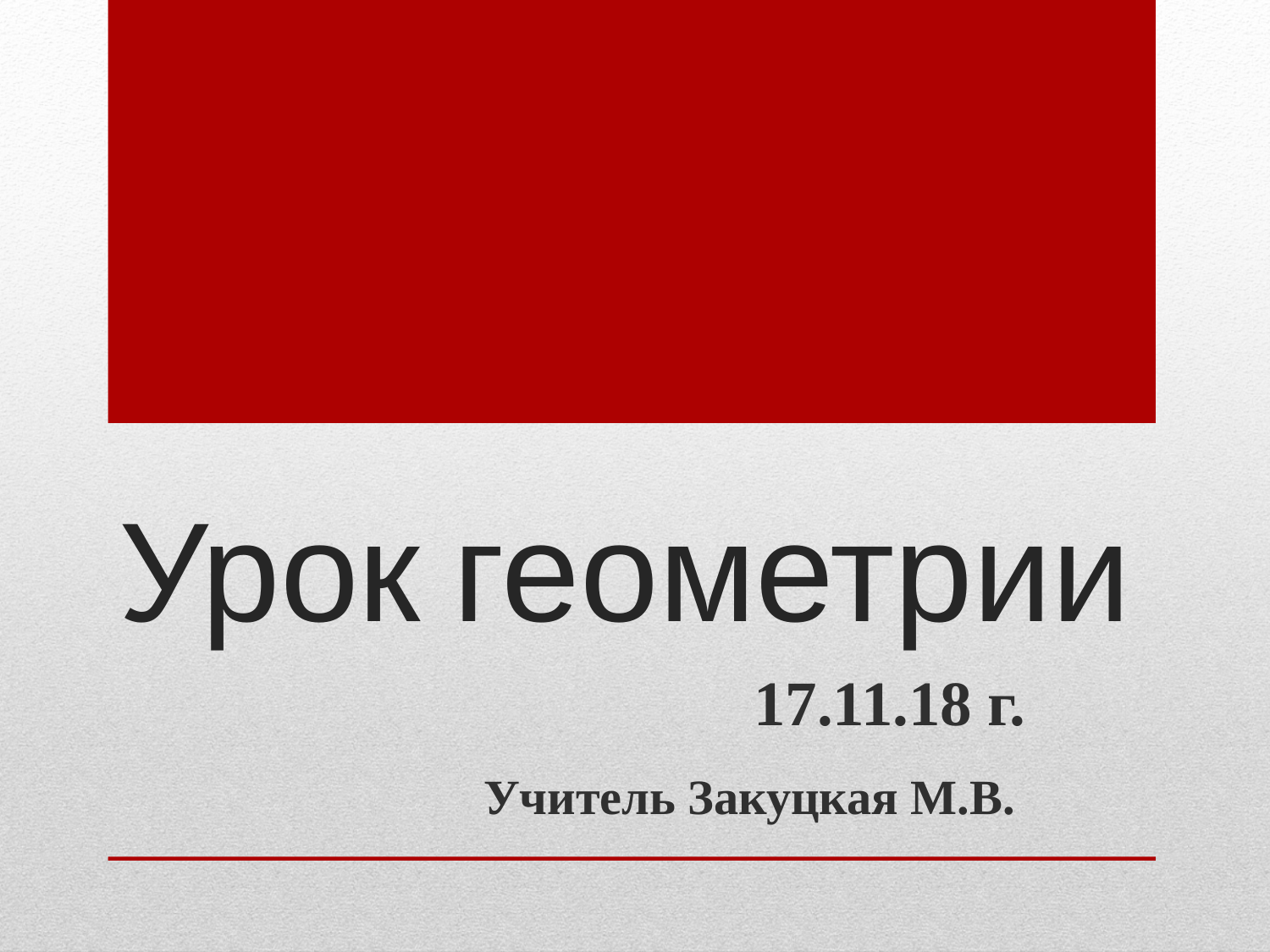

# Урок геометрии
                                        17.11.18 г.
                       Учитель Закуцкая М.В.